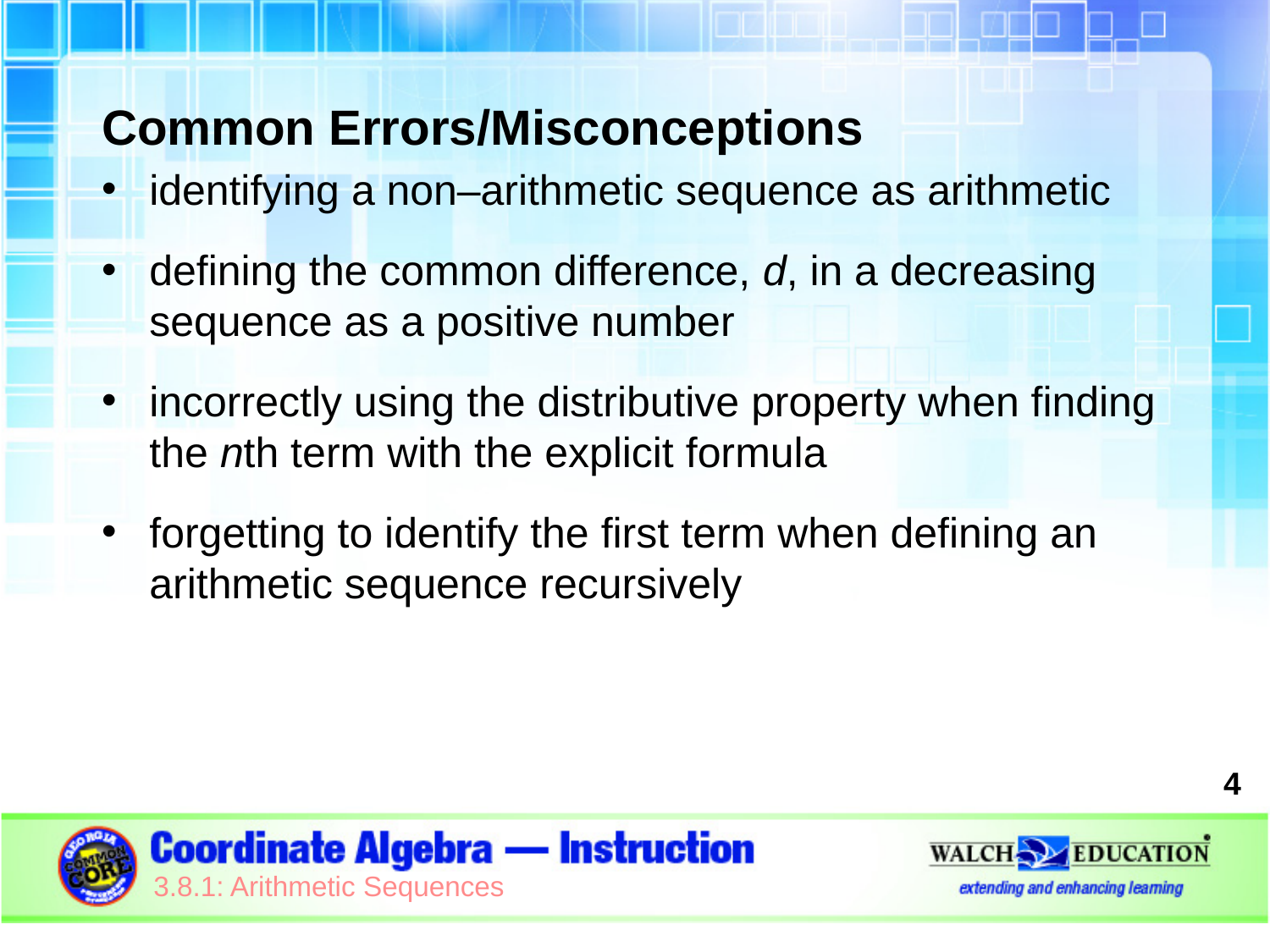

Common Errors/Misconceptions
identifying a non–arithmetic sequence as arithmetic
defining the common difference, d, in a decreasing sequence as a positive number
incorrectly using the distributive property when finding the nth term with the explicit formula
forgetting to identify the first term when defining an arithmetic sequence recursively
4
3.8.1: Arithmetic Sequences